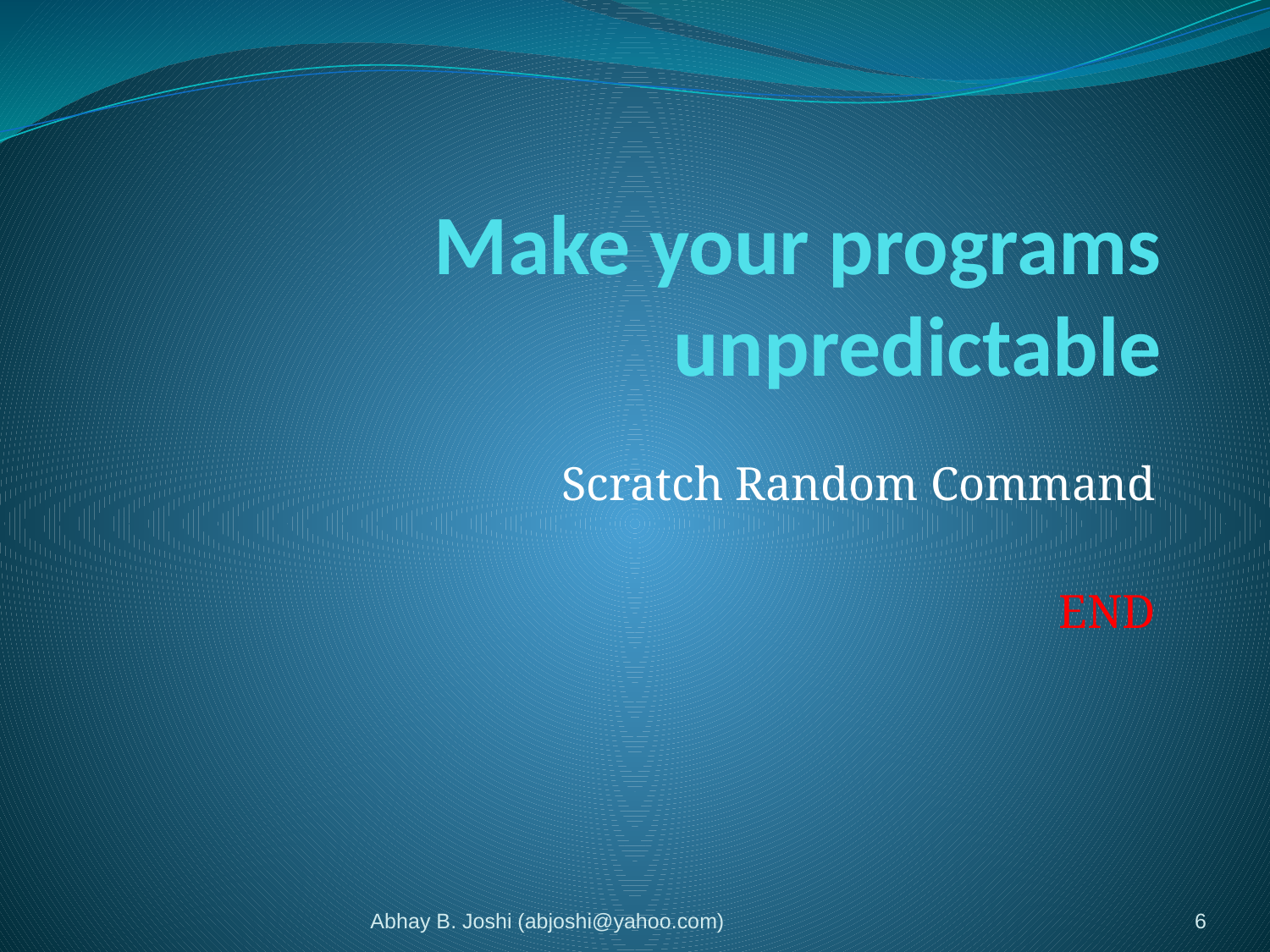

# Make your programs unpredictable
Scratch Random Command

END
Abhay B. Joshi (abjoshi@yahoo.com)
6